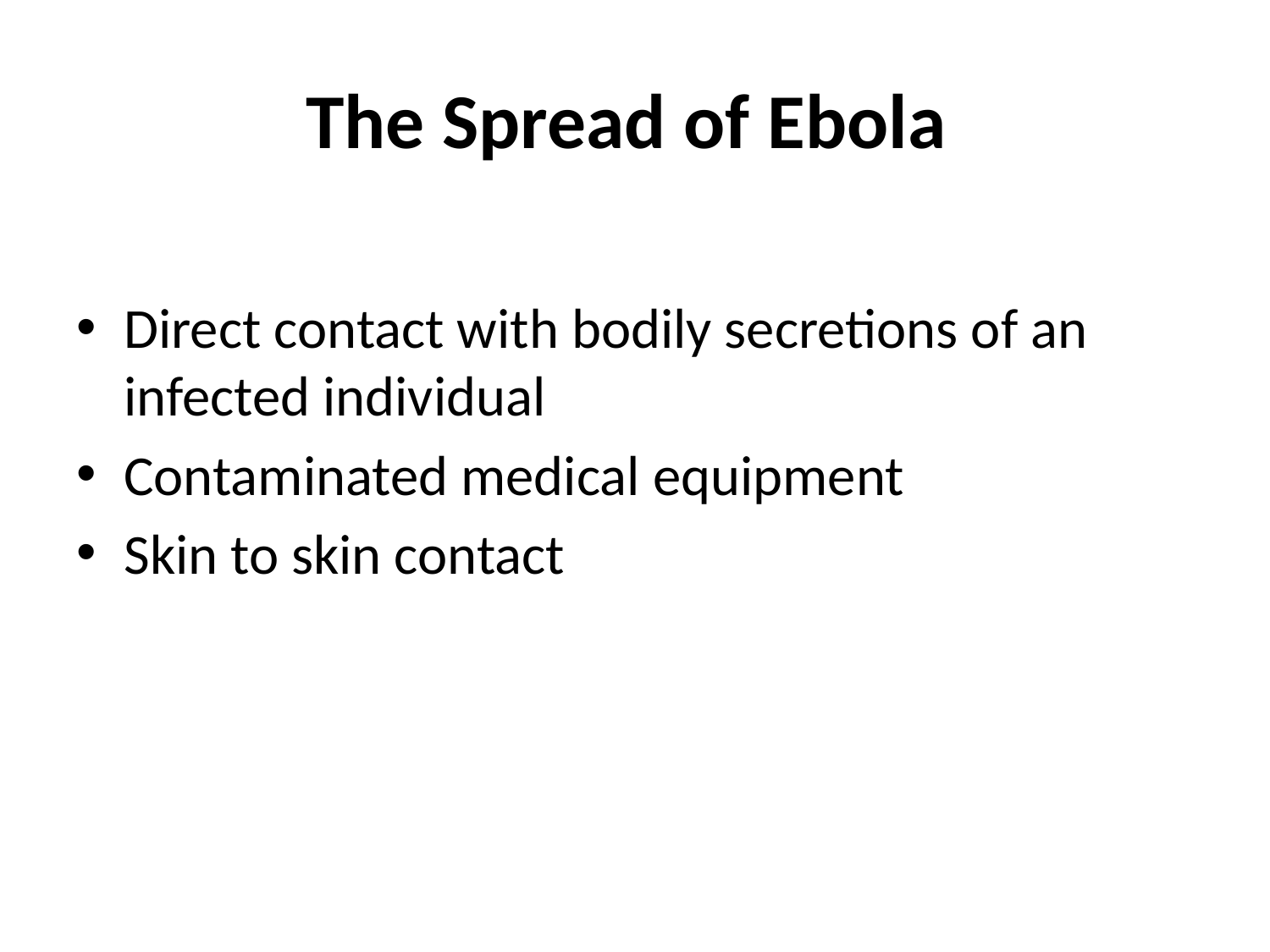

# The Spread of Ebola
Direct contact with bodily secretions of an infected individual
Contaminated medical equipment
Skin to skin contact